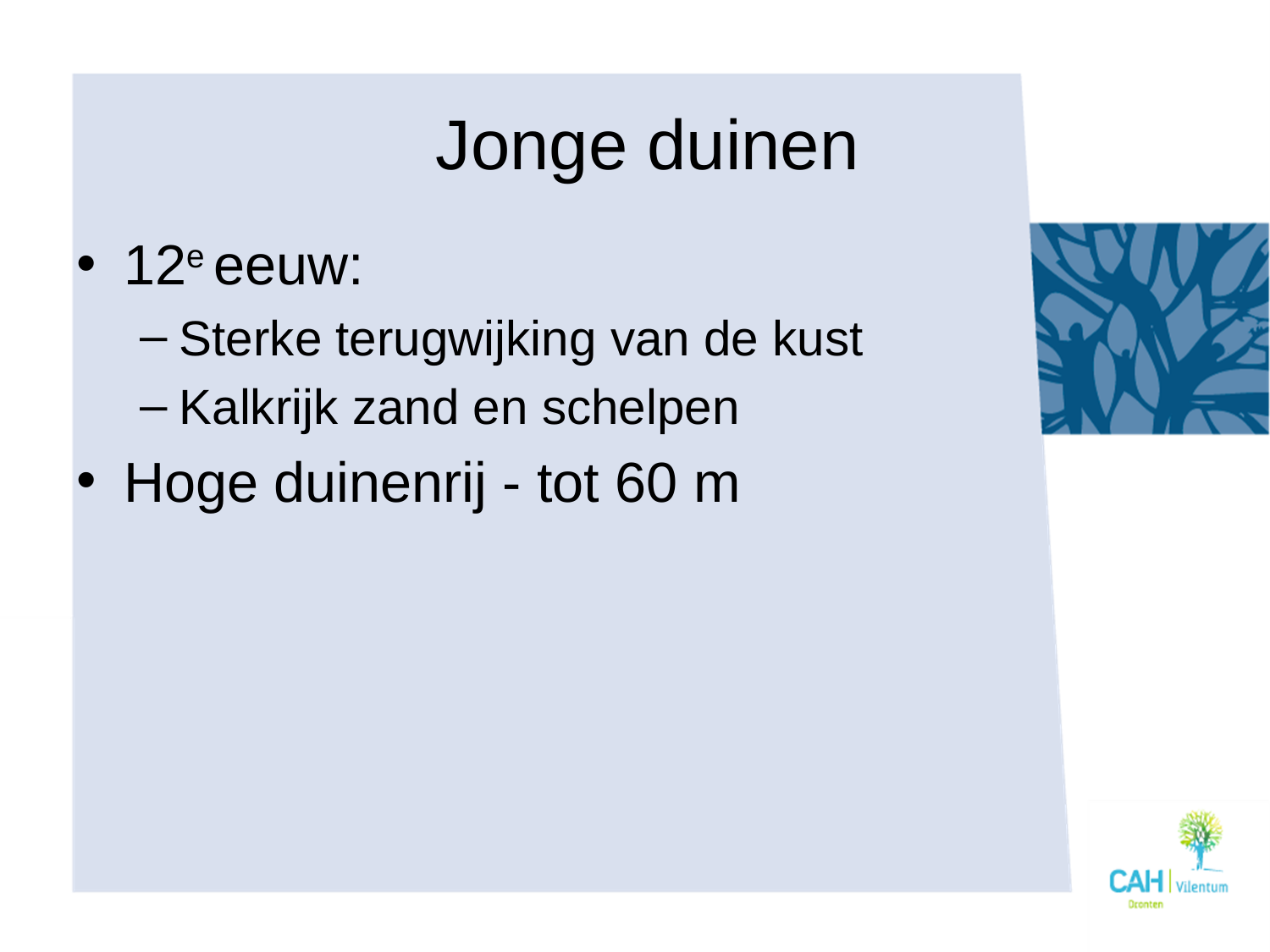

# Jonge duinen
12e eeuw:
Sterke terugwijking van de kust
Kalkrijk zand en schelpen
Hoge duinenrij - tot 60 m